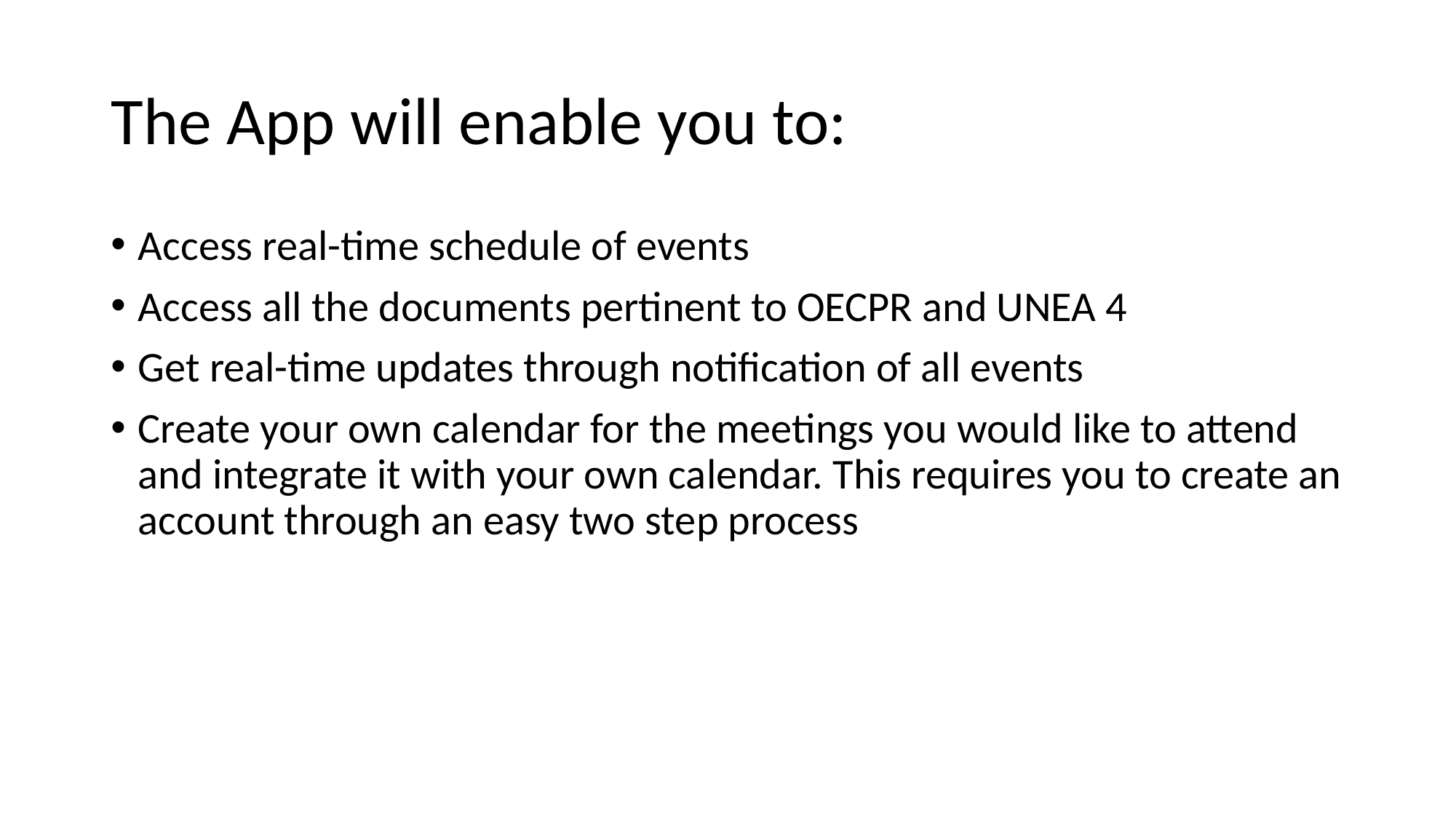

# The App will enable you to:
Access real-time schedule of events
Access all the documents pertinent to OECPR and UNEA 4
Get real-time updates through notification of all events
Create your own calendar for the meetings you would like to attend and integrate it with your own calendar. This requires you to create an account through an easy two step process